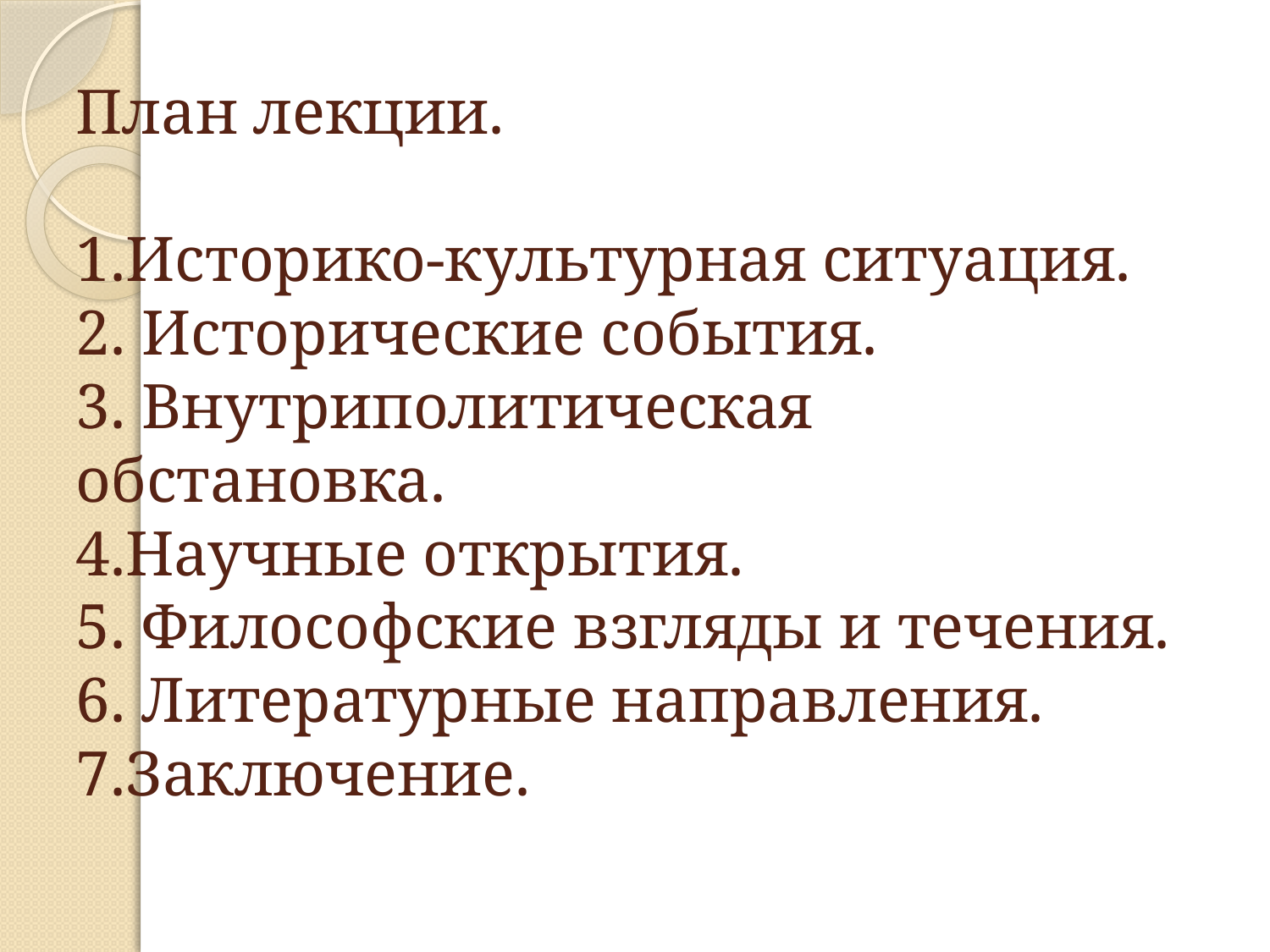

# План лекции. 1.Историко-культурная ситуация. 2. Исторические события. 3. Внутриполитическая обстановка. 4.Научные открытия. 5. Философские взгляды и течения. 6. Литературные направления. 7.Заключение.